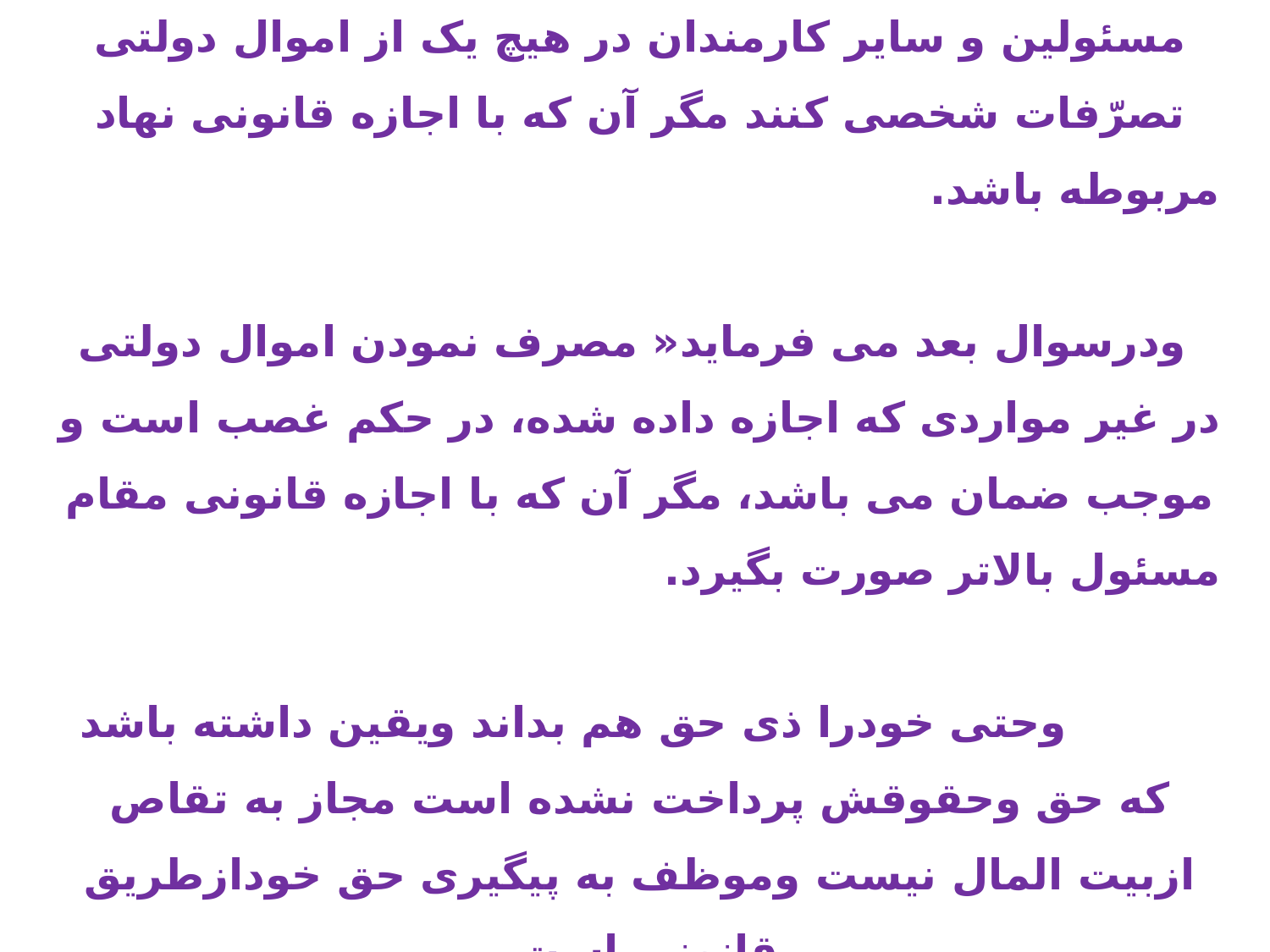

ودرسوال 1965 می فرماید:« جایز نیست مدیران و مسئولین و سایر کارمندان در هیچ یک از اموال دولتی تصرّفات شخصی کنند مگر آن که با اجازه قانونی نهاد مربوطه باشد.
 ودرسوال بعد می فرماید« مصرف نمودن اموال دولتی در غیر مواردی که اجازه داده شده، در حکم غصب است و موجب ضمان می باشد، مگر آن که با اجازه قانونی مقام مسئول بالاتر صورت بگیرد.                                                                                                                                  وحتی خودرا ذی حق هم بداند ویقین داشته باشد که حق وحقوقش پرداخت نشده است مجاز به تقاص ازبیت المال نیست وموظف به پیگیری حق خودازطریق قانونی است.